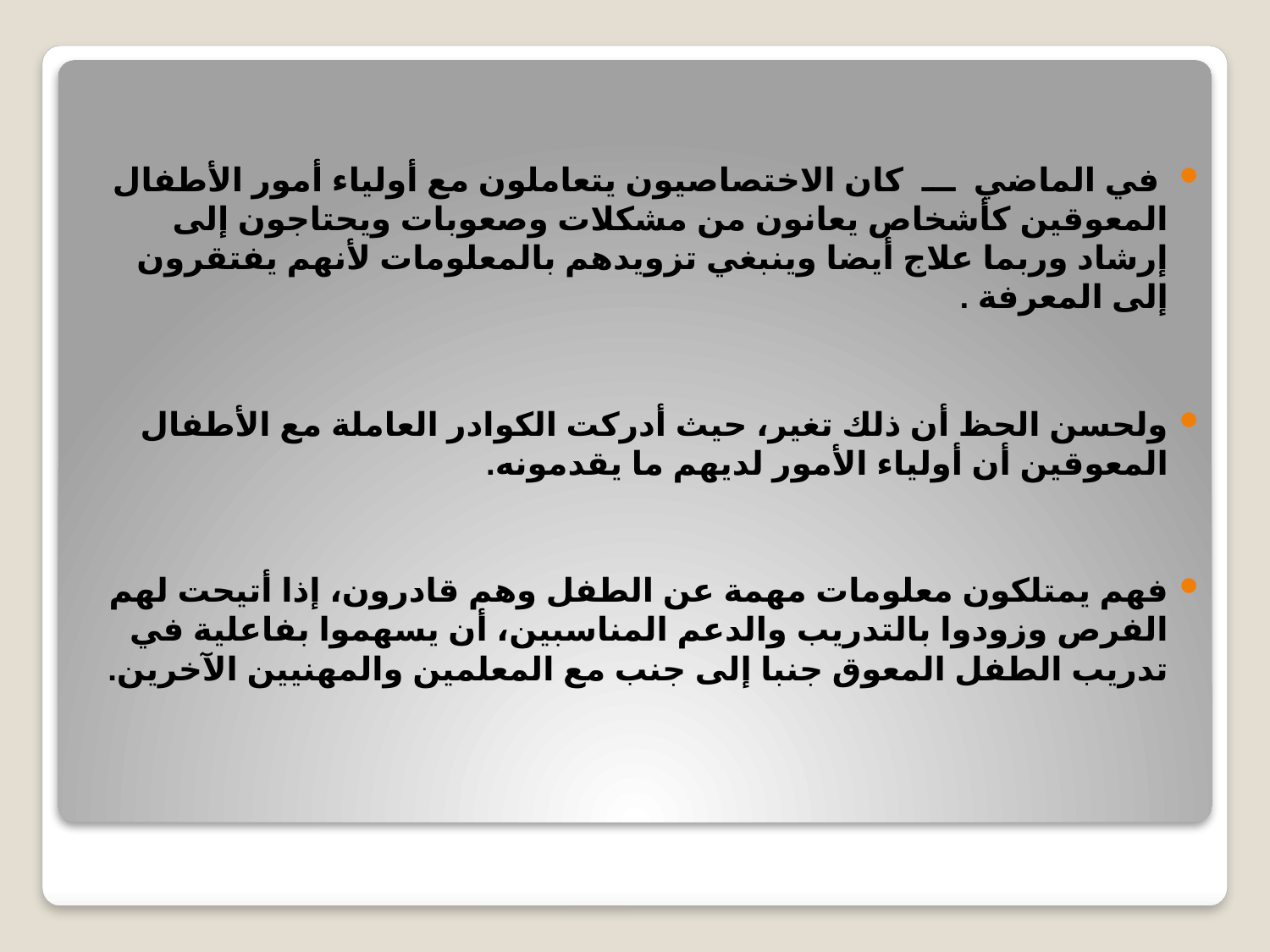

في الماضي  ـــ  كان الاختصاصيون يتعاملون مع أولياء أمور الأطفال المعوقين كأشخاص يعانون من مشكلات وصعوبات ويحتاجون إلى إرشاد وربما علاج أيضا وينبغي تزويدهم بالمعلومات لأنهم يفتقرون إلى المعرفة .

ولحسن الحظ أن ذلك تغير، حيث أدركت الكوادر العاملة مع الأطفال المعوقين أن أولياء الأمور لديهم ما يقدمونه.

فهم يمتلكون معلومات مهمة عن الطفل وهم قادرون، إذا أتيحت لهم الفرص وزودوا بالتدريب والدعم المناسبين، أن يسهموا بفاعلية في تدريب الطفل المعوق جنبا إلى جنب مع المعلمين والمهنيين الآخرين.